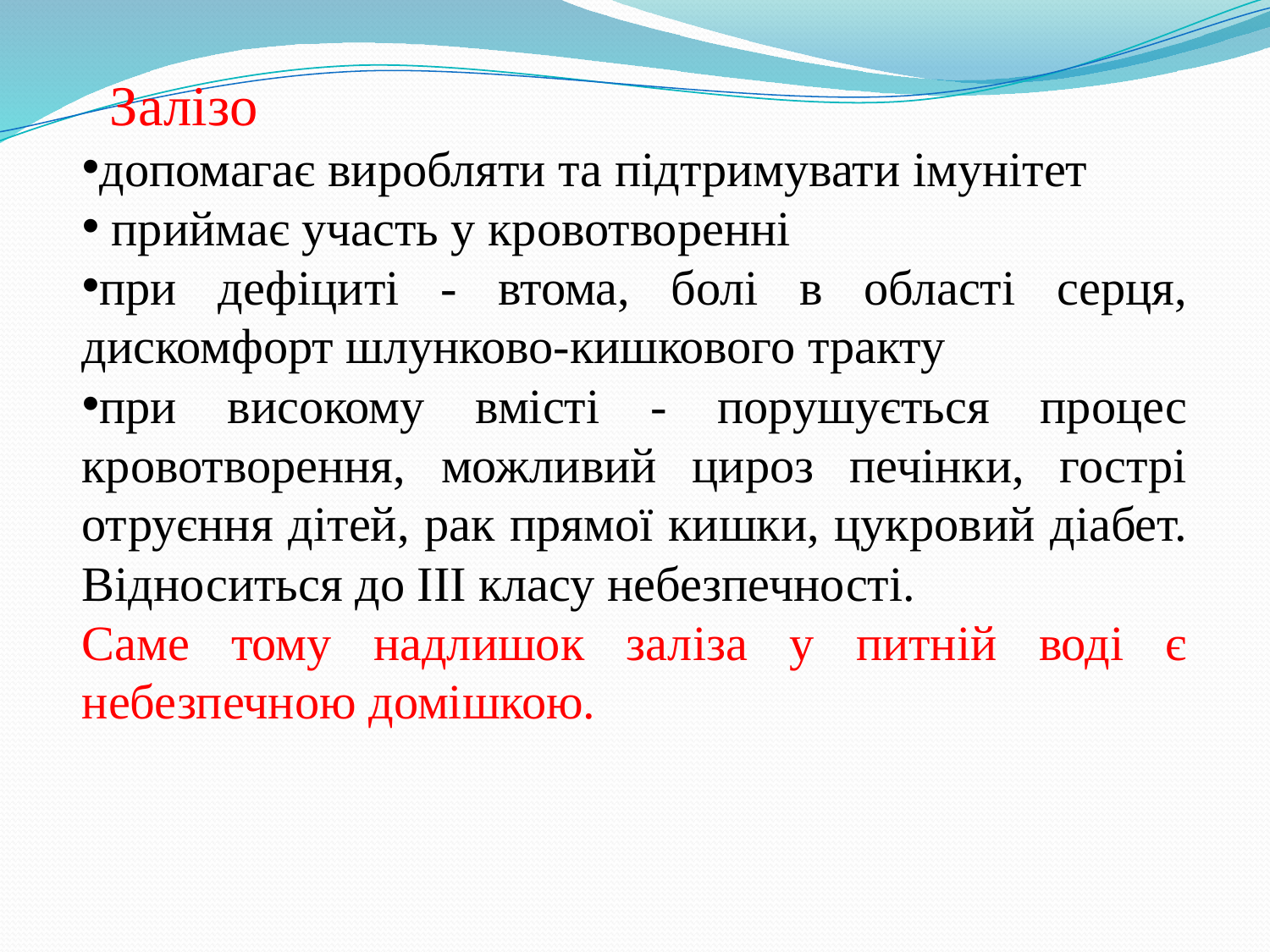

Залізо
допомагає виробляти та підтримувати імунітет
 приймає участь у кровотворенні
при дефіциті - втома, болі в області серця, дискомфорт шлунково-кишкового тракту
при високому вмісті - порушується процес кровотворення, можливий цироз печінки, гострі отруєння дітей, рак прямої кишки, цукровий діабет. Відноситься до III класу небезпечності.
Саме тому надлишок заліза у питній воді є небезпечною домішкою.